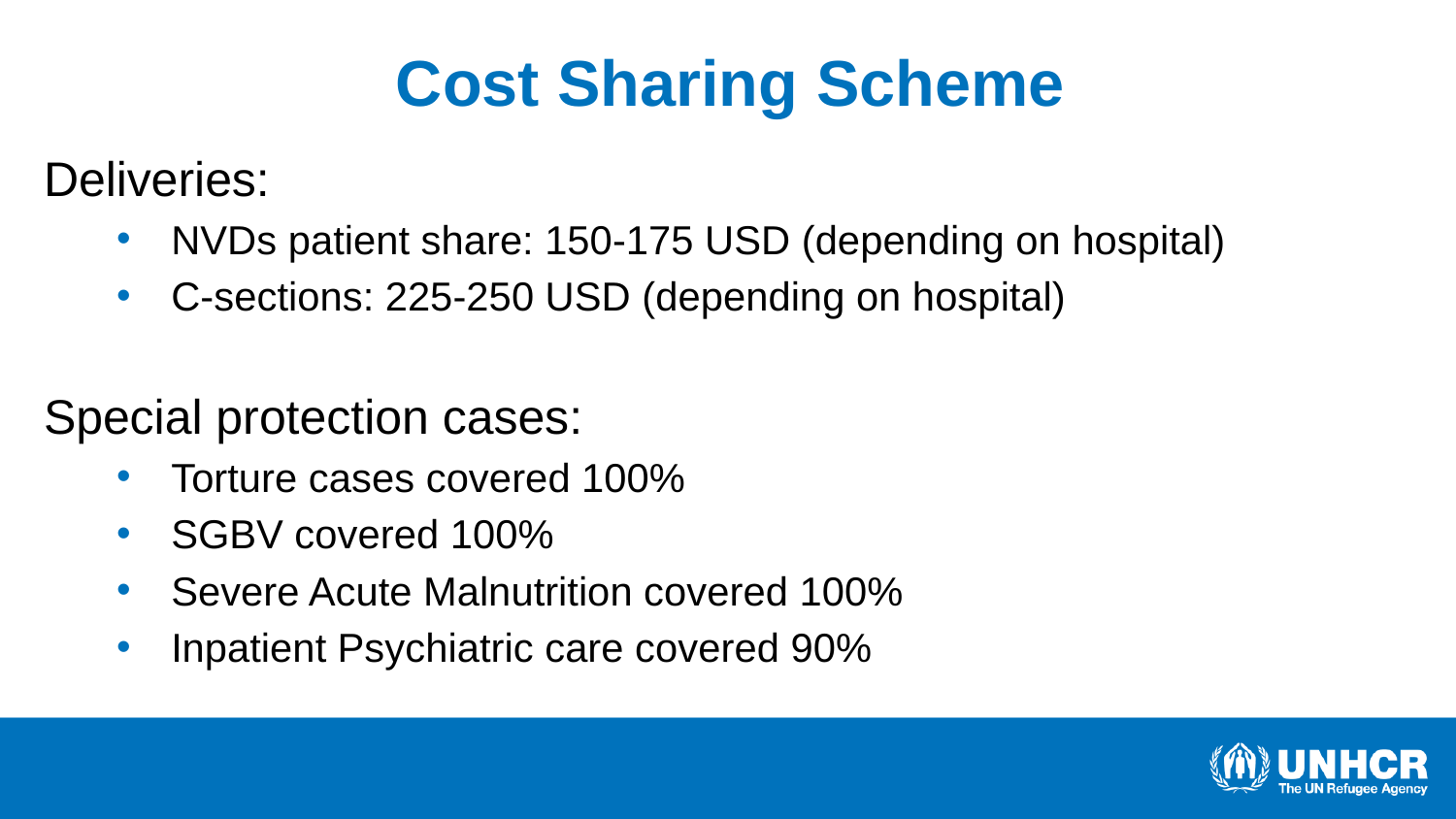

# Cost Sharing Scheme
Deliveries:
NVDs patient share: 150-175 USD (depending on hospital)
C-sections: 225-250 USD (depending on hospital)

Special protection cases:
Torture cases covered 100%
SGBV covered 100%
Severe Acute Malnutrition covered 100%
Inpatient Psychiatric care covered 90%